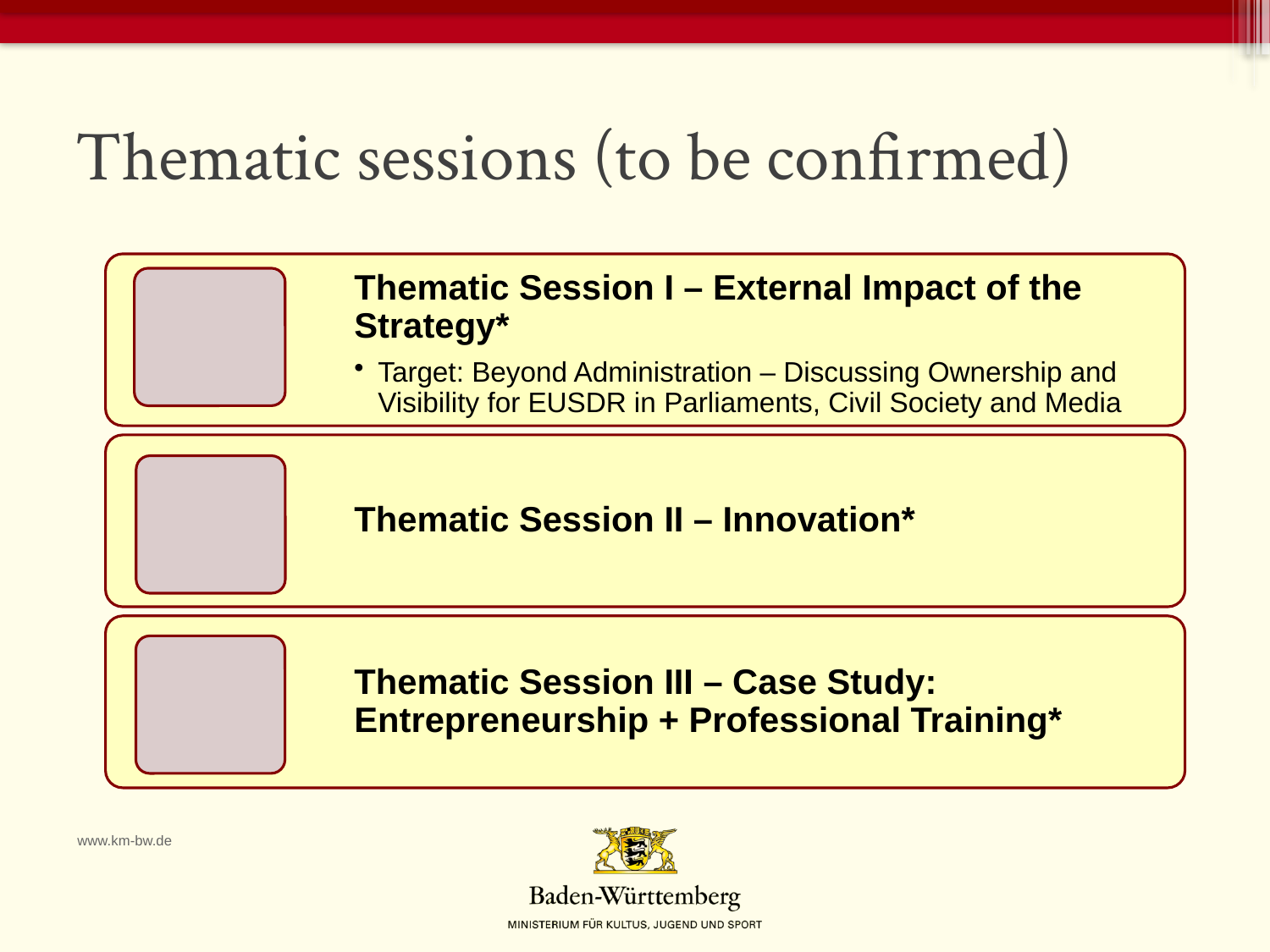

# Thematic sessions (to be confirmed)
Thematic Session I – External Impact of the Strategy*
Target: Beyond Administration – Discussing Ownership and Visibility for EUSDR in Parliaments, Civil Society and Media
Thematic Session II – Innovation*
Thematic Session III – Case Study: Entrepreneurship + Professional Training*
www.km-bw.de